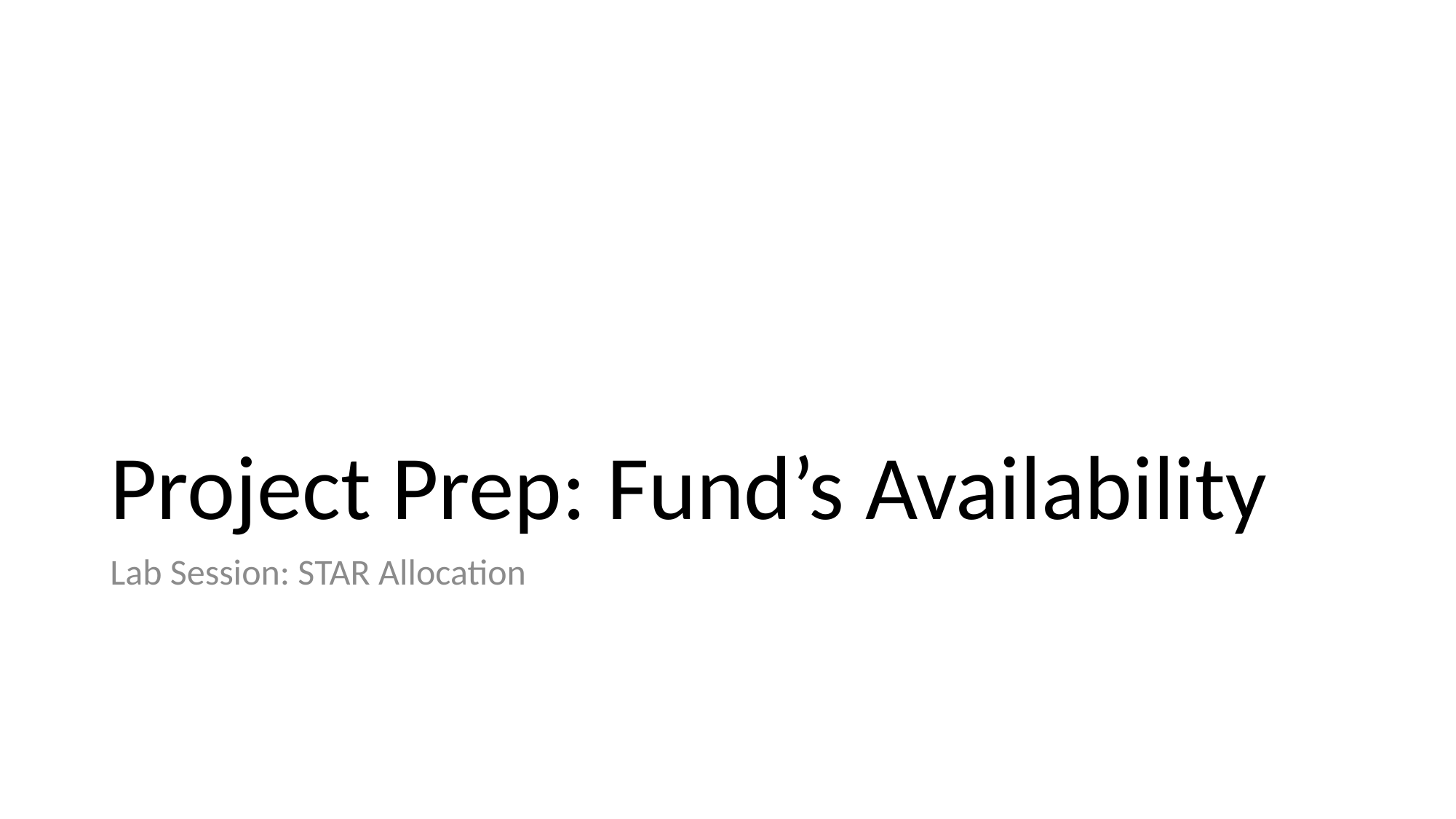

# Project Prep: Fund’s Availability
Lab Session: STAR Allocation